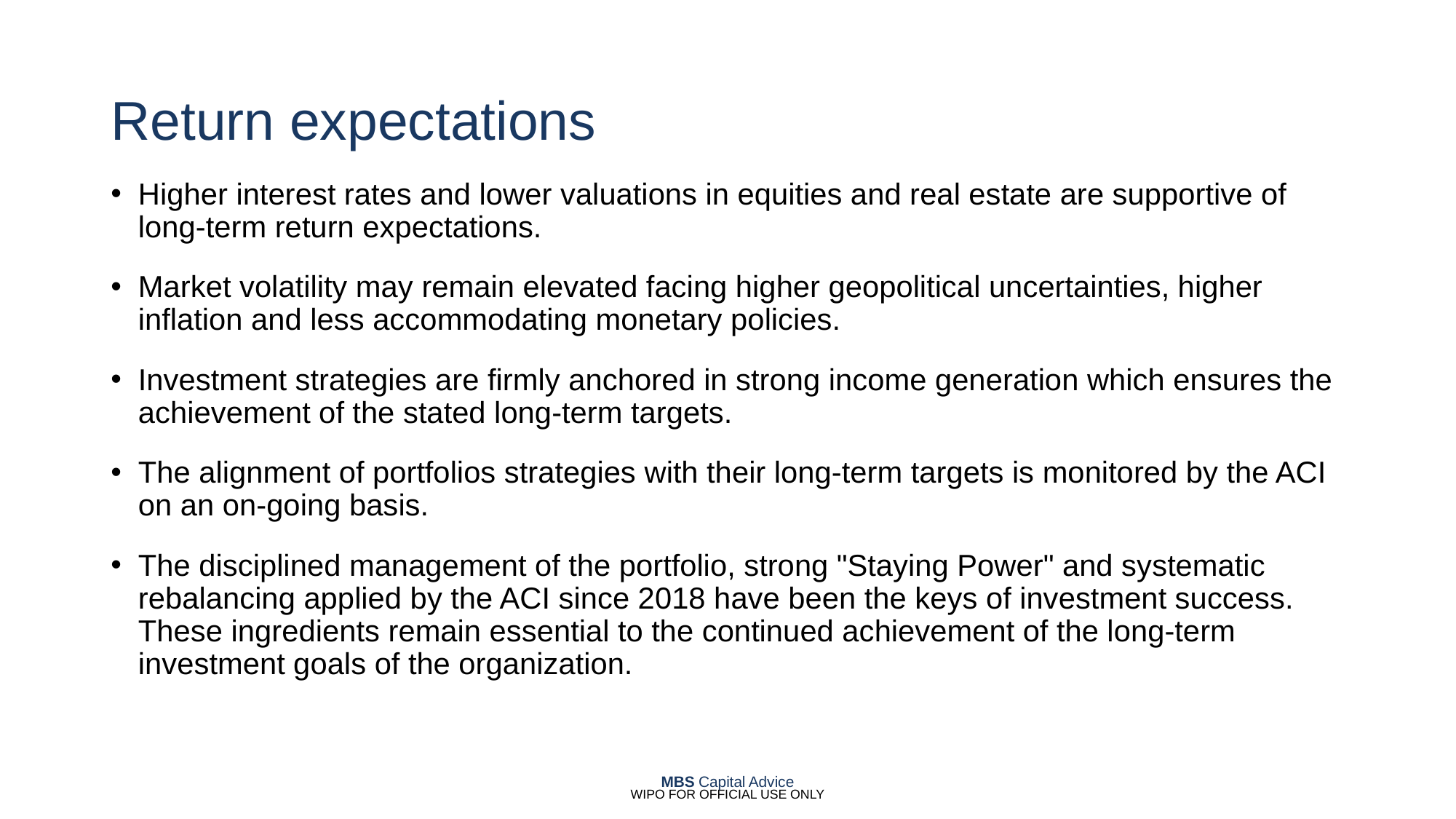

# Return expectations
Higher interest rates and lower valuations in equities and real estate are supportive of long-term return expectations.
Market volatility may remain elevated facing higher geopolitical uncertainties, higher inflation and less accommodating monetary policies.
Investment strategies are firmly anchored in strong income generation which ensures the achievement of the stated long-term targets.
The alignment of portfolios strategies with their long-term targets is monitored by the ACI on an on-going basis.
The disciplined management of the portfolio, strong "Staying Power" and systematic rebalancing applied by the ACI since 2018 have been the keys of investment success. These ingredients remain essential to the continued achievement of the long-term investment goals of the organization.
MBS Capital Advice